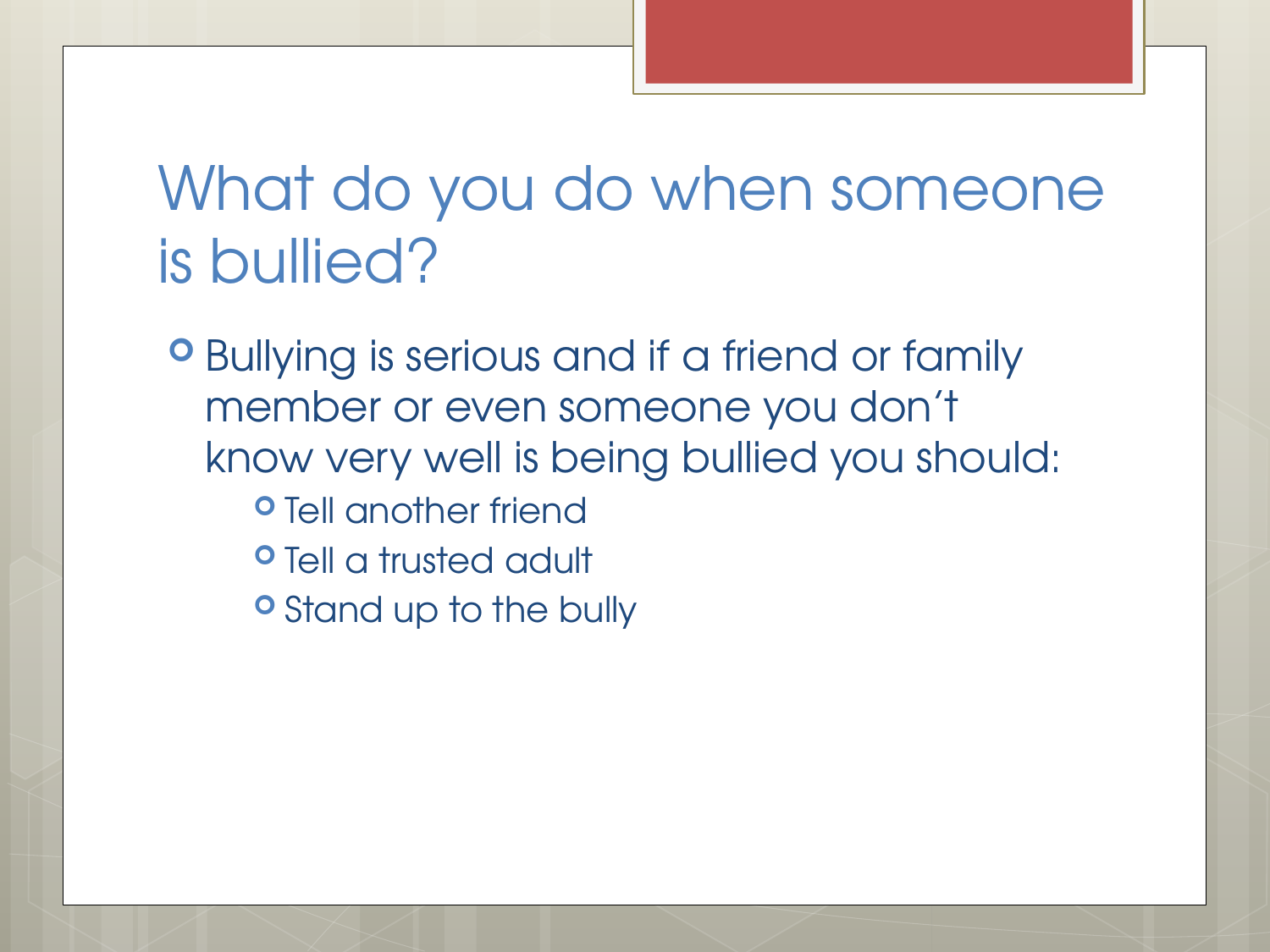

# What do you do when someone is bullied?
Bullying is serious and if a friend or family member or even someone you don’t know very well is being bullied you should:
Tell another friend
Tell a trusted adult
Stand up to the bully